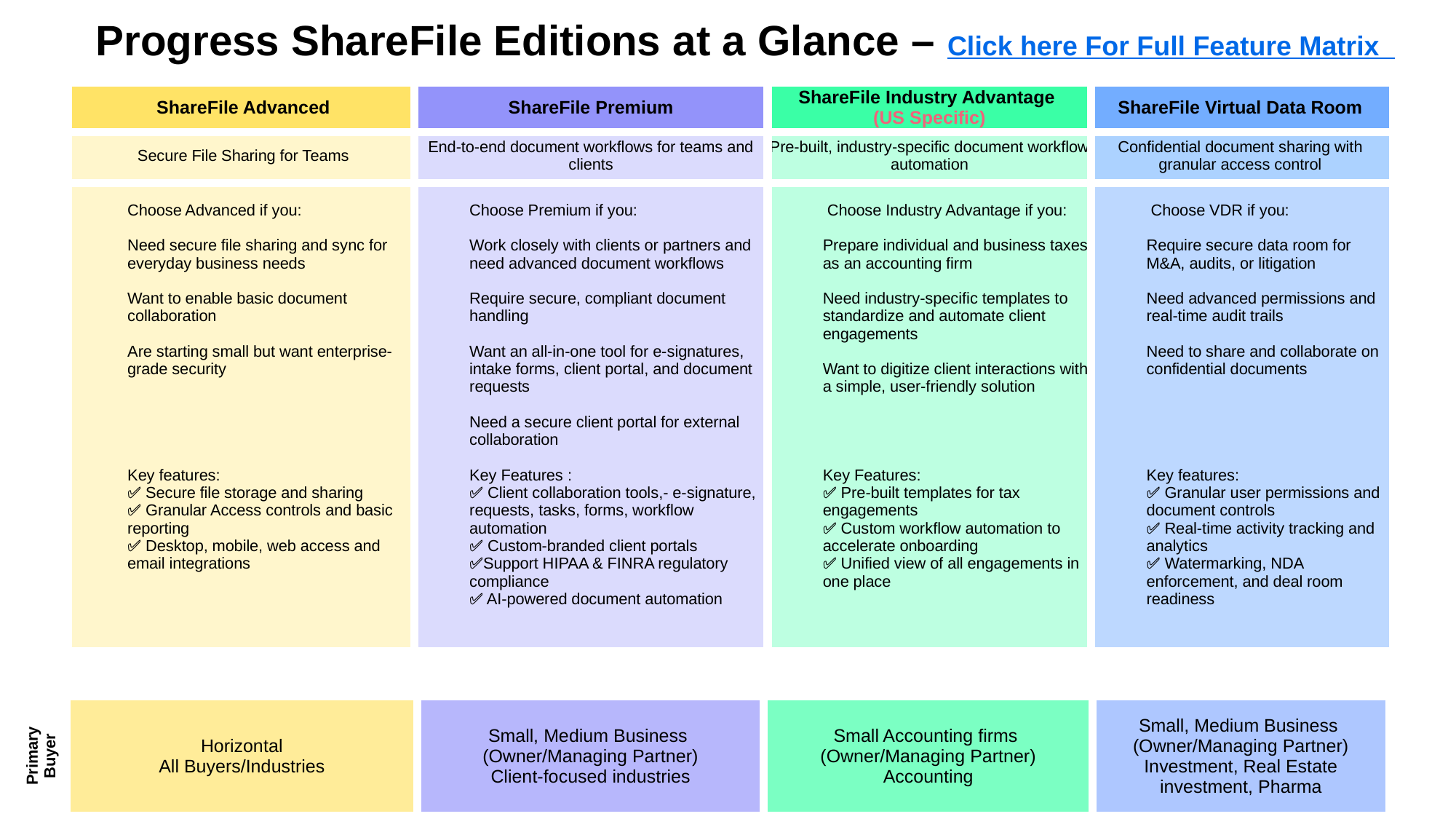

Progress ShareFile Editions at a Glance – Click here For Full Feature Matrix
| ShareFile Advanced | ShareFile Premium | ShareFile Industry Advantage (US Specific) | ShareFile Virtual Data Room |
| --- | --- | --- | --- |
| Secure File Sharing for Teams | End-to-end document workflows for teams and clients | Pre-built, industry-specific document workflow automation | Confidential document sharing with granular access control |
| Choose Advanced if you: Need secure file sharing and sync for everyday business needs Want to enable basic document collaboration Are starting small but want enterprise-grade security Key features: ✅ Secure file storage and sharing ✅ Granular Access controls and basic reporting ✅ Desktop, mobile, web access and email integrations | Choose Premium if you: Work closely with clients or partners and need advanced document workflows Require secure, compliant document handling Want an all-in-one tool for e-signatures, intake forms, client portal, and document requests Need a secure client portal for external collaboration Key Features : ✅ Client collaboration tools,- e-signature, requests, tasks, forms, workflow automation ✅ Custom-branded client portals ✅Support HIPAA & FINRA regulatory compliance ✅ AI-powered document automation | Choose Industry Advantage if you: Prepare individual and business taxes as an accounting firm Need industry-specific templates to standardize and automate client engagements Want to digitize client interactions with a simple, user-friendly solution Key Features: ✅ Pre-built templates for tax engagements ✅ Custom workflow automation to accelerate onboarding ✅ Unified view of all engagements in one place | Choose VDR if you: Require secure data room for M&A, audits, or litigation Need advanced permissions and real-time audit trails Need to share and collaborate on confidential documents Key features: ✅ Granular user permissions and document controls ✅ Real-time activity tracking and analytics ✅ Watermarking, NDA enforcement, and deal room readiness |
| Primary Buyer | Horizontal All Buyers/Industries | Small, Medium Business (Owner/Managing Partner) Client-focused industries | Small Accounting firms (Owner/Managing Partner) Accounting | Small, Medium Business (Owner/Managing Partner) Investment, Real Estate investment, Pharma |
| --- | --- | --- | --- | --- |